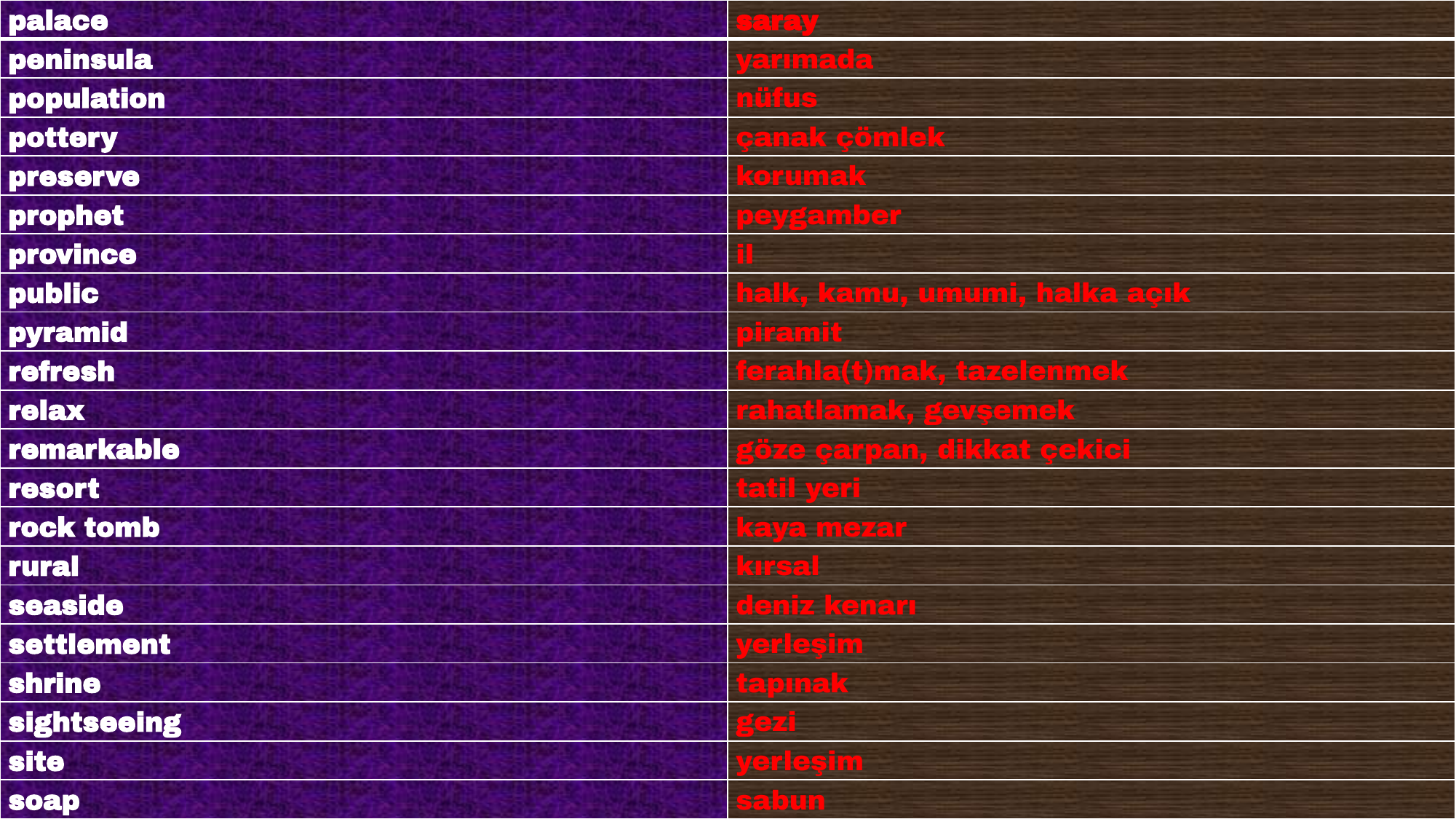

| palace | saray |
| --- | --- |
| peninsula | yarımada |
| population | nüfus |
| pottery | çanak çömlek |
| preserve | korumak |
| prophet | peygamber |
| province | il |
| public | halk, kamu, umumi, halka açık |
| pyramid | piramit |
| refresh | ferahla(t)mak, tazelenmek |
| relax | rahatlamak, gevşemek |
| remarkable | göze çarpan, dikkat çekici |
| resort | tatil yeri |
| rock tomb | kaya mezar |
| rural | kırsal |
| seaside | deniz kenarı |
| settlement | yerleşim |
| shrine | tapınak |
| sightseeing | gezi |
| site | yerleşim |
| soap | sabun |